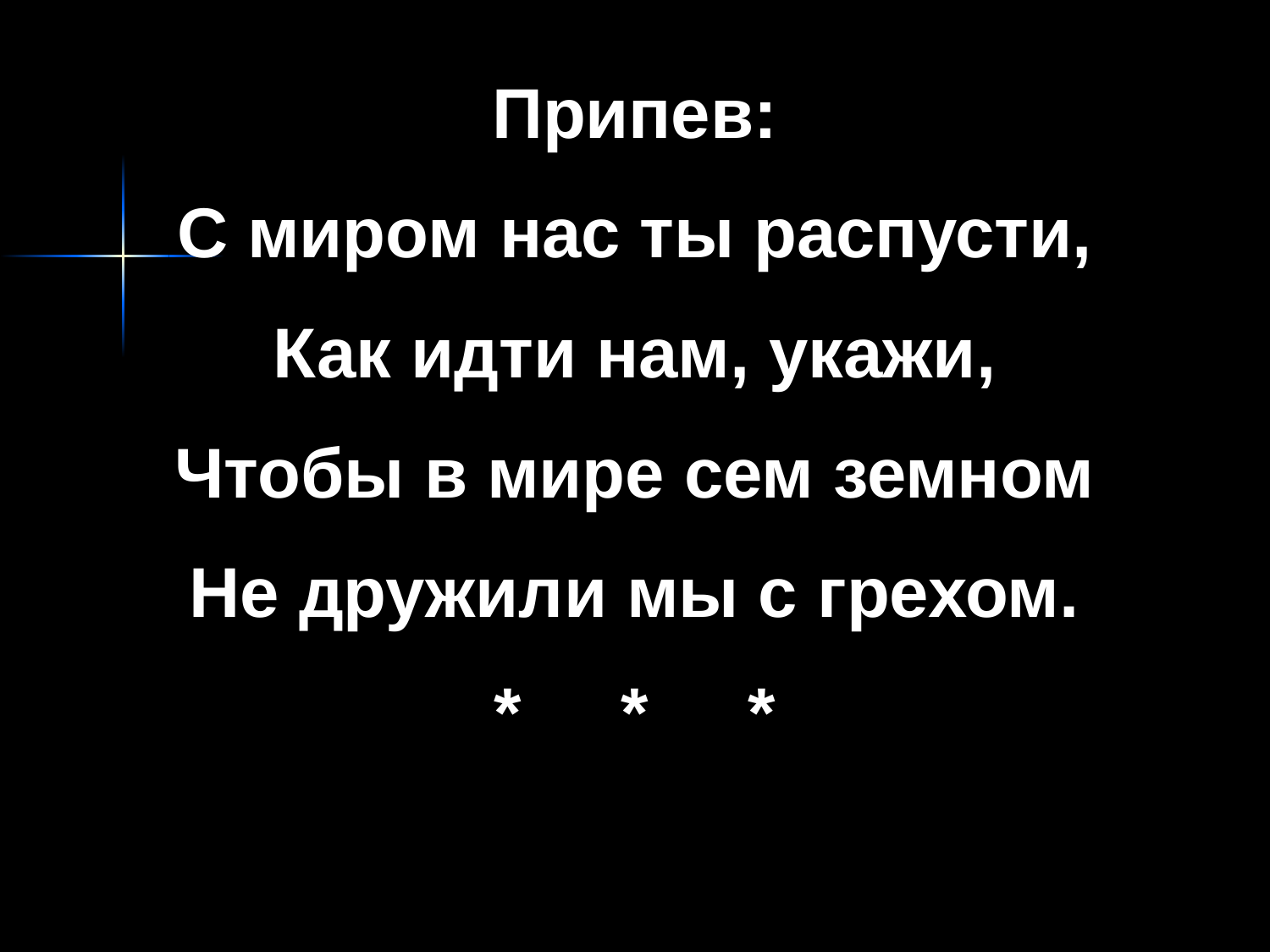

Припев:
С миром нас ты распусти,
Как идти нам, укажи,
Чтобы в мире сем земном
Не дружили мы с грехом.
*	*	*